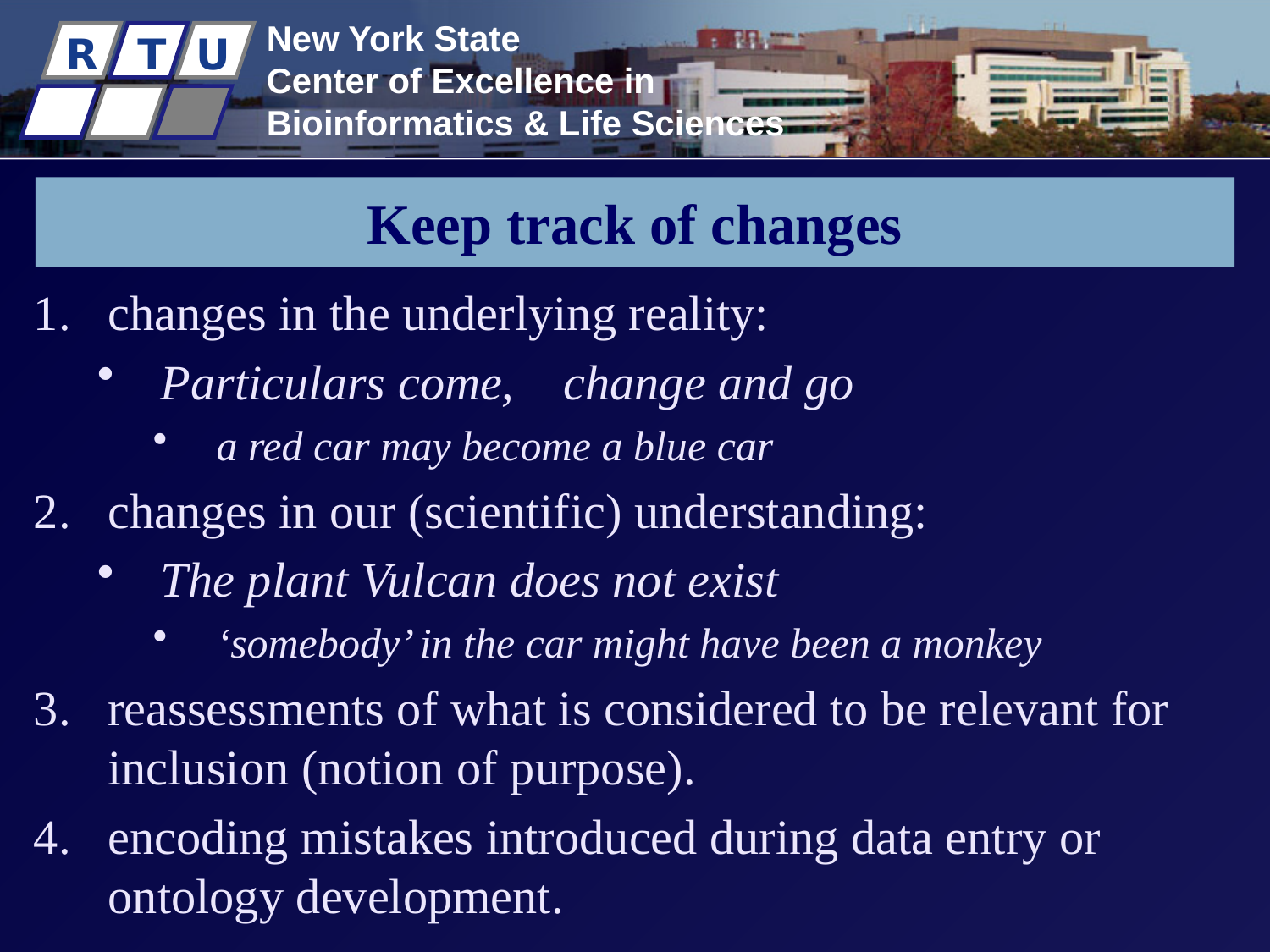

# Keep track of changes
changes in the underlying reality:
Particulars come,    change and go
a red car may become a blue car
changes in our (scientific) understanding:
The plant Vulcan does not exist
‘somebody’ in the car might have been a monkey
reassessments of what is considered to be relevant for inclusion (notion of purpose).
encoding mistakes introduced during data entry or ontology development.